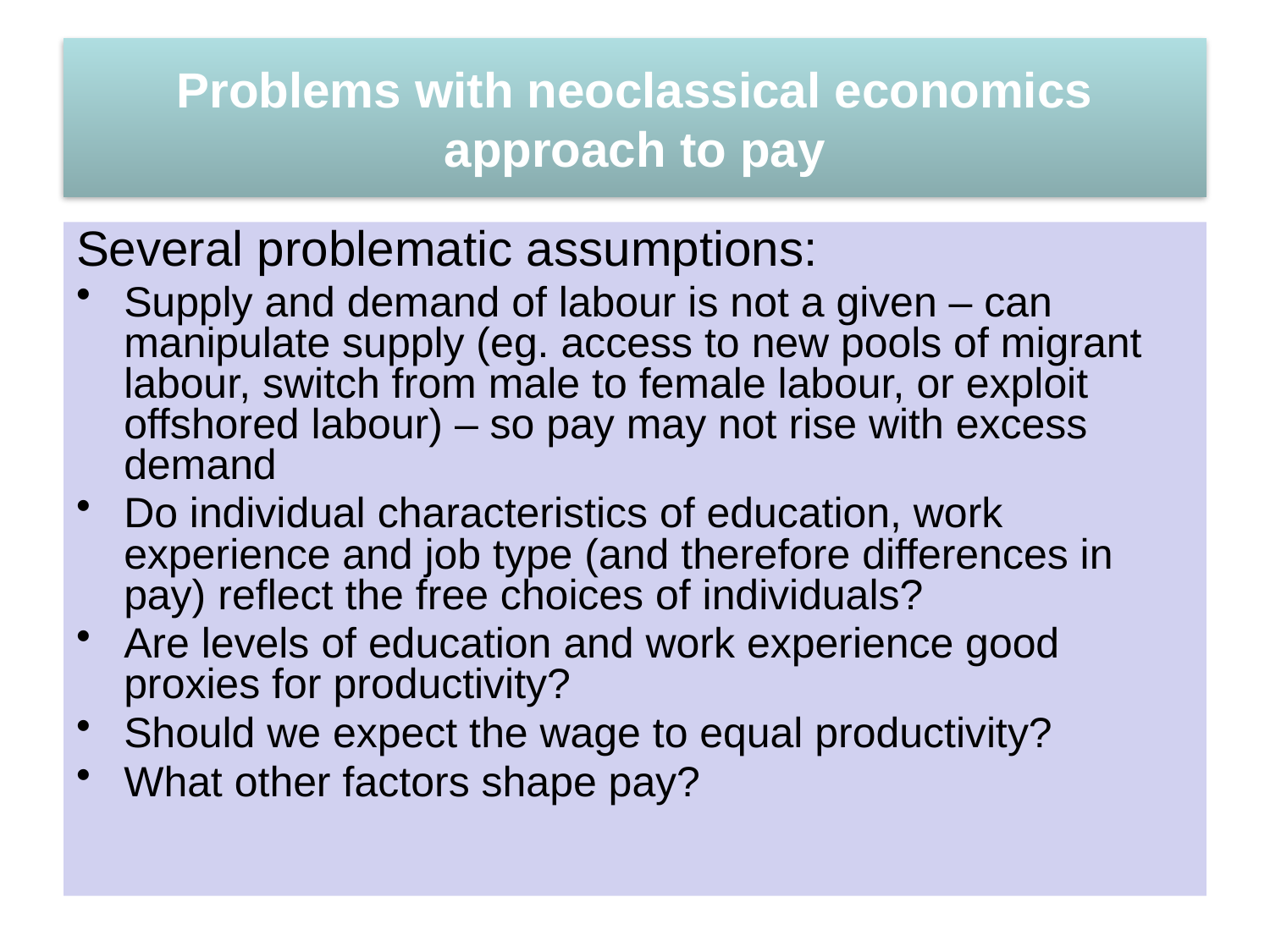

# Problems with neoclassical economics approach to pay
Several problematic assumptions:
Supply and demand of labour is not a given – can manipulate supply (eg. access to new pools of migrant labour, switch from male to female labour, or exploit offshored labour) – so pay may not rise with excess demand
Do individual characteristics of education, work experience and job type (and therefore differences in pay) reflect the free choices of individuals?
Are levels of education and work experience good proxies for productivity?
Should we expect the wage to equal productivity?
What other factors shape pay?